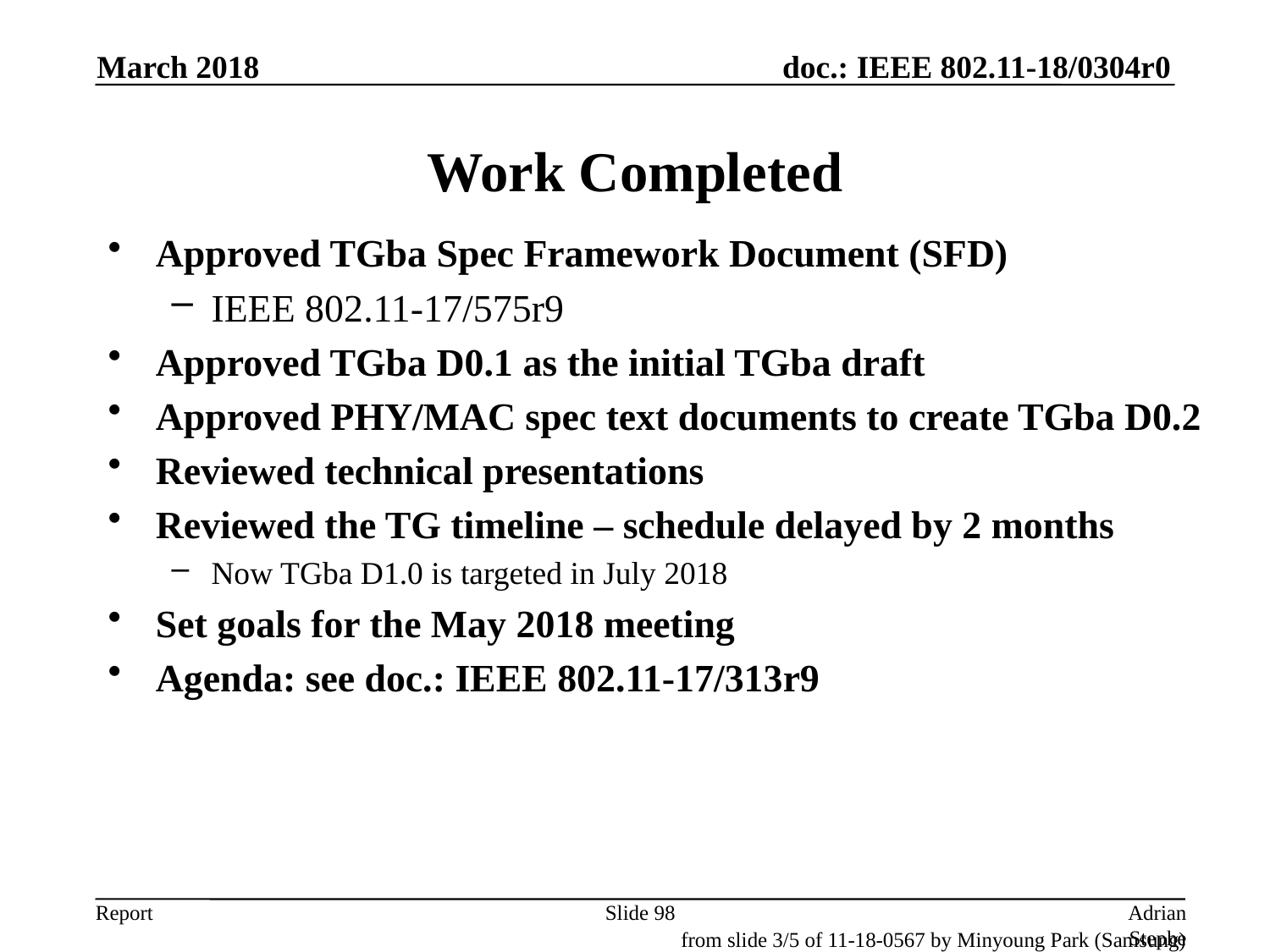

March 2018
# Work Completed
Approved TGba Spec Framework Document (SFD)
IEEE 802.11-17/575r9
Approved TGba D0.1 as the initial TGba draft
Approved PHY/MAC spec text documents to create TGba D0.2
Reviewed technical presentations
Reviewed the TG timeline – schedule delayed by 2 months
Now TGba D1.0 is targeted in July 2018
Set goals for the May 2018 meeting
Agenda: see doc.: IEEE 802.11-17/313r9

Slide 98
Adrian Stephens, Intel Corporation
from slide 3/5 of 11-18-0567 by Minyoung Park (Samsung)